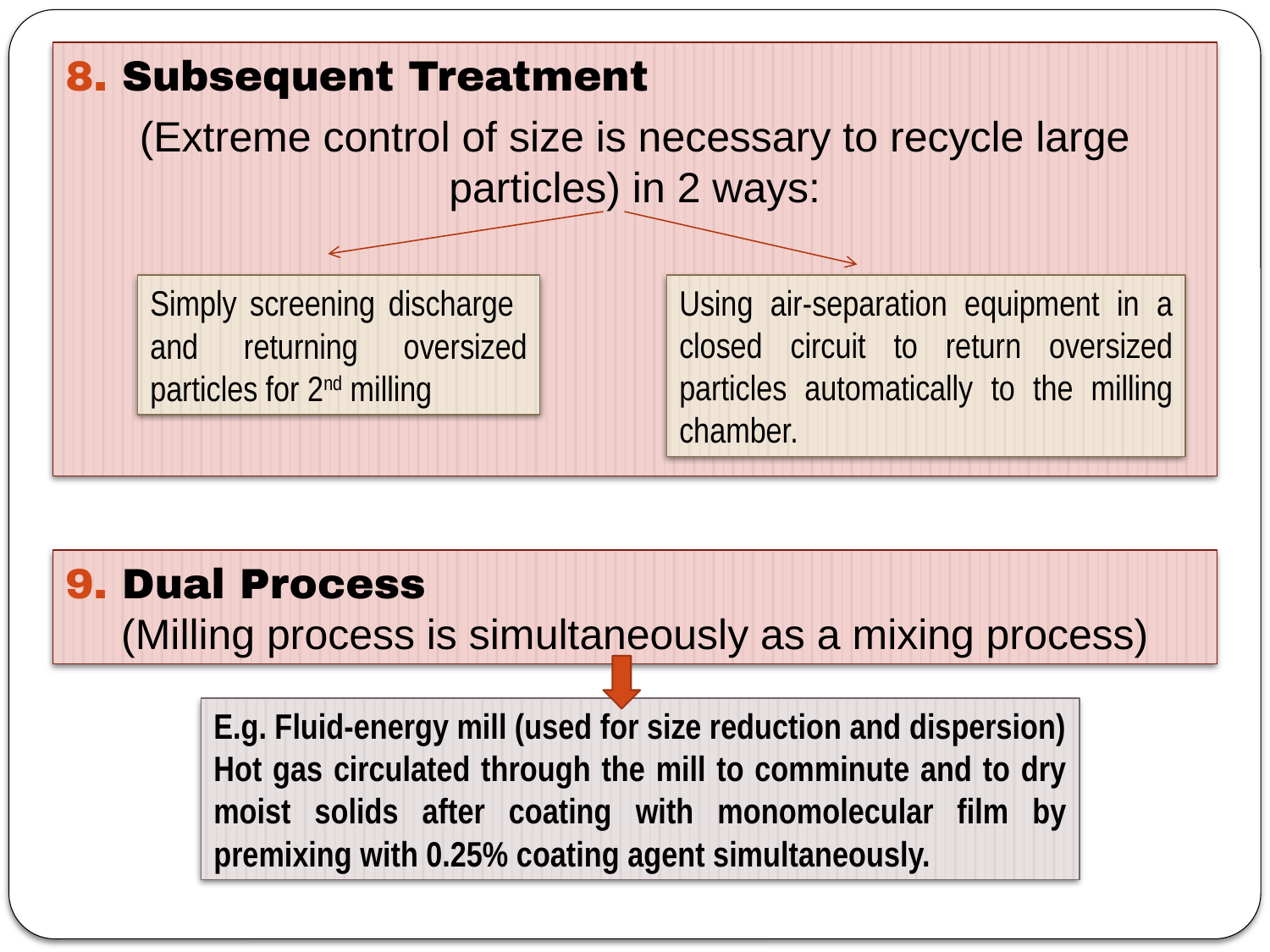

8. Subsequent Treatment
(Extreme control of size is necessary to recycle large particles) in 2 ways:
Simply screening discharge  and returning oversized particles for 2nd milling
Using air-separation equipment in a closed circuit to return oversized particles automatically to the milling chamber.
9. Dual Process
(Milling process is simultaneously as a mixing process)

E.g. Fluid-energy mill (used for size reduction and dispersion)
Hot gas circulated through the mill to comminute and to dry moist solids after coating with monomolecular film by premixing with 0.25% coating agent simultaneously.